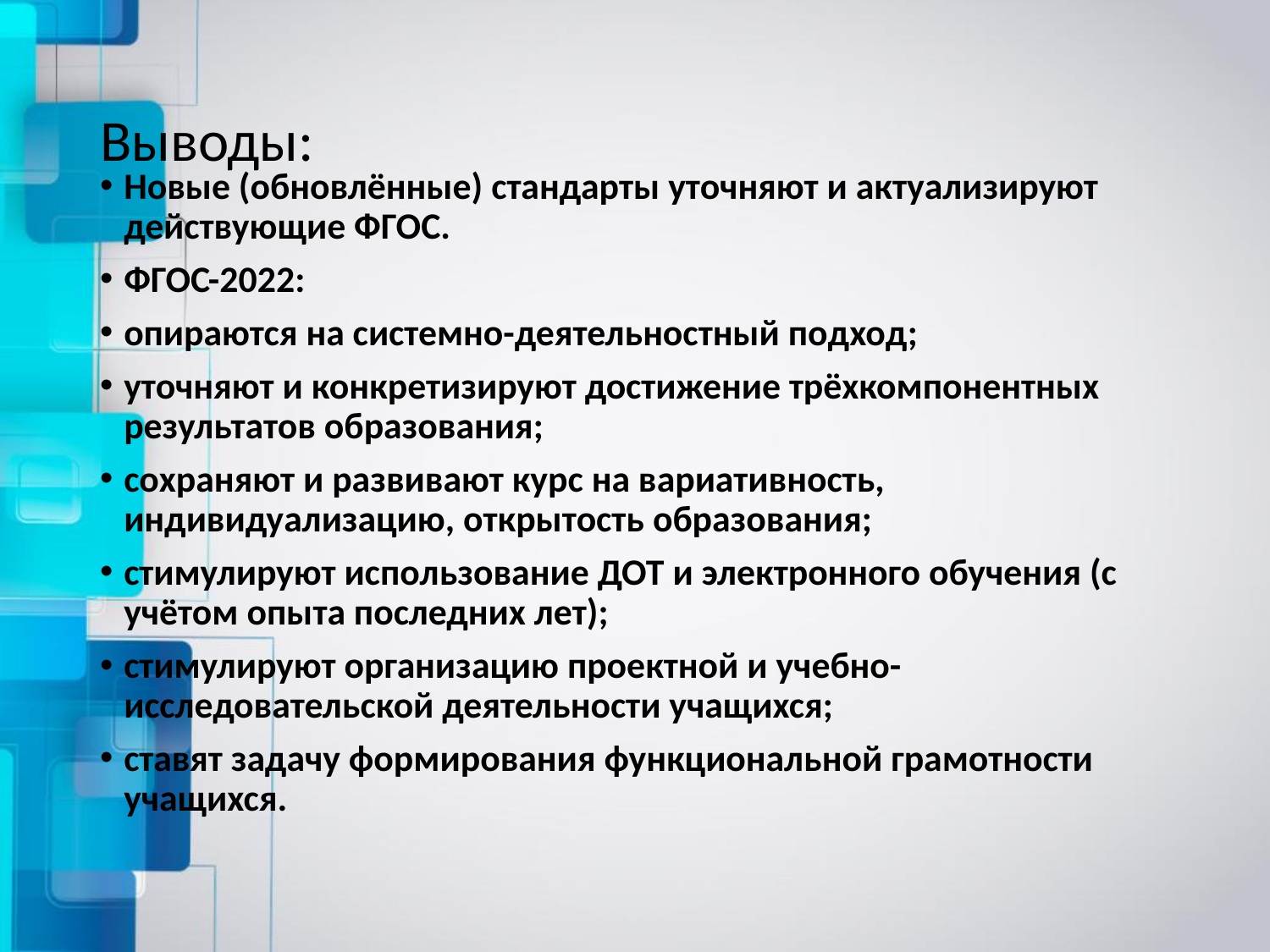

# Выводы:

Новые (обновлённые) стандарты уточняют и актуализируют действующие ФГОС.
ФГОС-2022:
опираются на системно-деятельностный подход;
уточняют и конкретизируют достижение трёхкомпонентных результатов образования;
сохраняют и развивают курс на вариативность, индивидуализацию, открытость образования;
стимулируют использование ДОТ и электронного обучения (с учётом опыта последних лет);
стимулируют организацию проектной и учебно-исследовательской деятельности учащихся;
ставят задачу формирования функциональной грамотности учащихся.